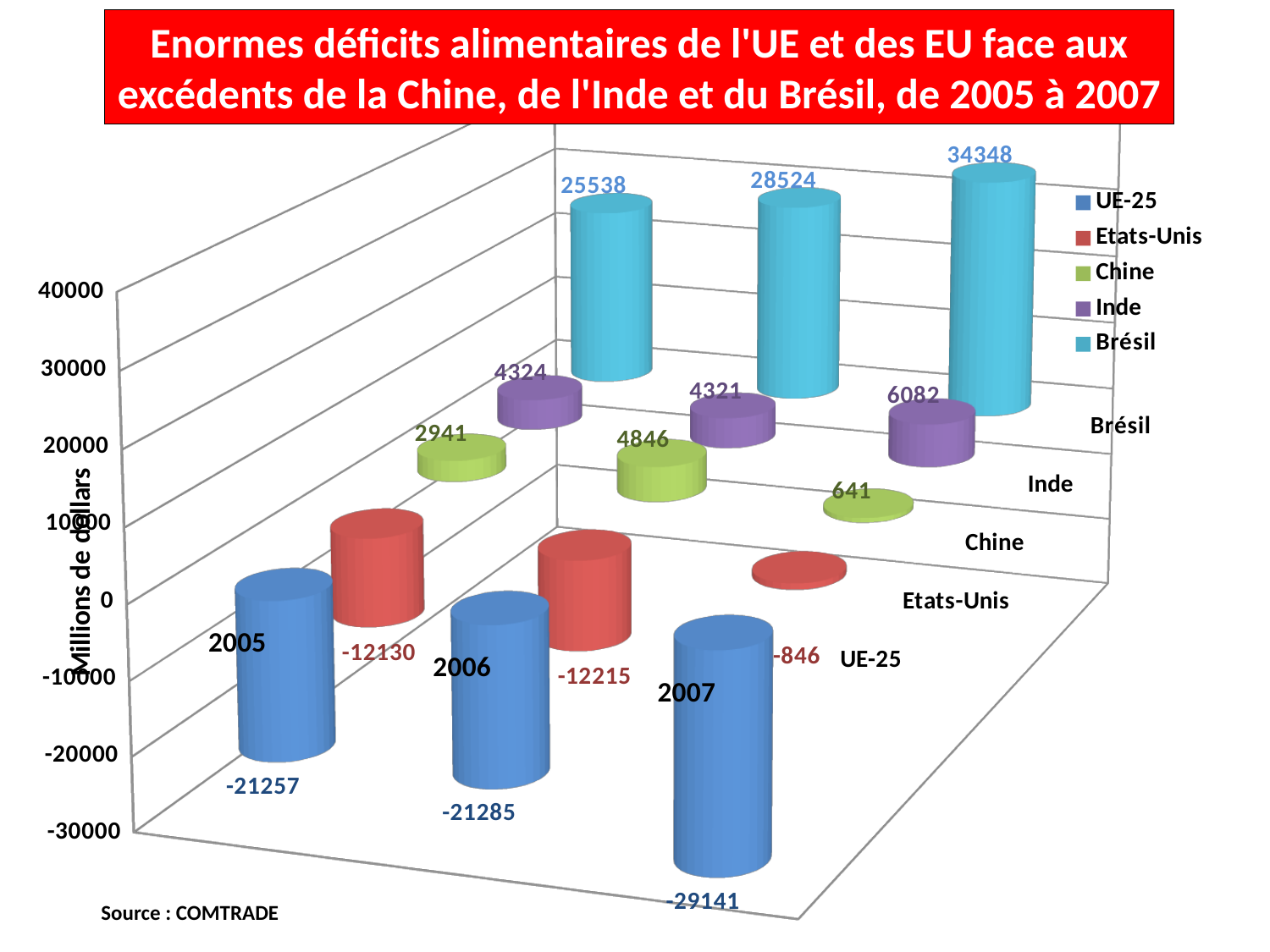

Enormes déficits alimentaires de l'UE et des EU face aux
excédents de la Chine, de l'Inde et du Brésil, de 2005 à 2007

[unsupported chart]

Source : COMTRADE